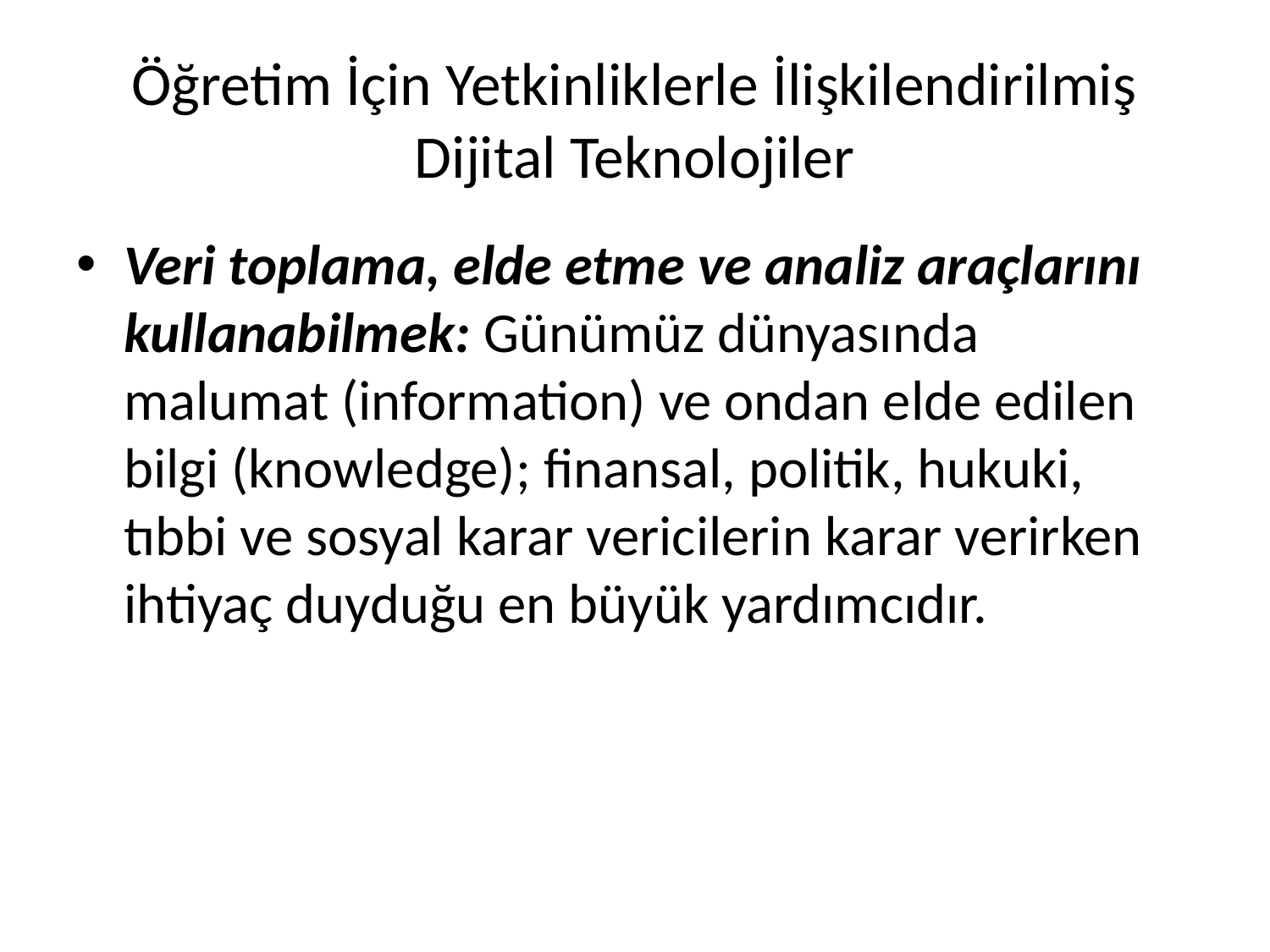

# Öğretim İçin Yetkinliklerle İlişkilendirilmiş Dijital Teknolojiler
Veri toplama, elde etme ve analiz araçlarını kullanabilmek: Günümüz dünyasında malumat (information) ve ondan elde edilen bilgi (knowledge); finansal, politik, hukuki, tıbbi ve sosyal karar vericilerin karar verirken ihtiyaç duyduğu en büyük yardımcıdır.